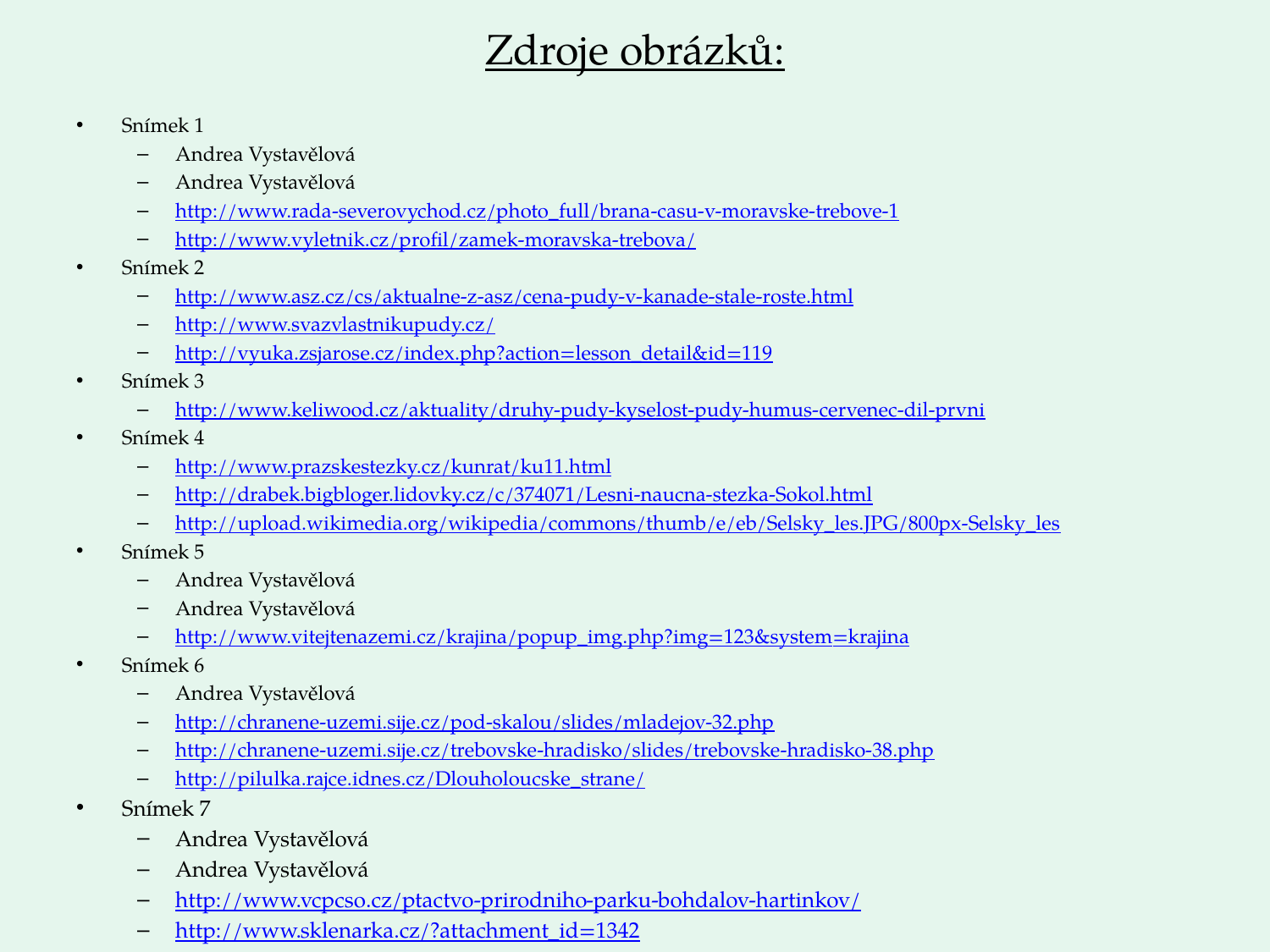

# Zdroje obrázků:
Snímek 1
Andrea Vystavělová
Andrea Vystavělová
http://www.rada-severovychod.cz/photo_full/brana-casu-v-moravske-trebove-1
http://www.vyletnik.cz/profil/zamek-moravska-trebova/
Snímek 2
http://www.asz.cz/cs/aktualne-z-asz/cena-pudy-v-kanade-stale-roste.html
http://www.svazvlastnikupudy.cz/
http://vyuka.zsjarose.cz/index.php?action=lesson_detail&id=119
Snímek 3
http://www.keliwood.cz/aktuality/druhy-pudy-kyselost-pudy-humus-cervenec-dil-prvni
Snímek 4
http://www.prazskestezky.cz/kunrat/ku11.html
http://drabek.bigbloger.lidovky.cz/c/374071/Lesni-naucna-stezka-Sokol.html
http://upload.wikimedia.org/wikipedia/commons/thumb/e/eb/Selsky_les.JPG/800px-Selsky_les
Snímek 5
Andrea Vystavělová
Andrea Vystavělová
http://www.vitejtenazemi.cz/krajina/popup_img.php?img=123&system=krajina
Snímek 6
Andrea Vystavělová
http://chranene-uzemi.sije.cz/pod-skalou/slides/mladejov-32.php
http://chranene-uzemi.sije.cz/trebovske-hradisko/slides/trebovske-hradisko-38.php
http://pilulka.rajce.idnes.cz/Dlouholoucske_strane/
Snímek 7
Andrea Vystavělová
Andrea Vystavělová
http://www.vcpcso.cz/ptactvo-prirodniho-parku-bohdalov-hartinkov/
http://www.sklenarka.cz/?attachment_id=1342